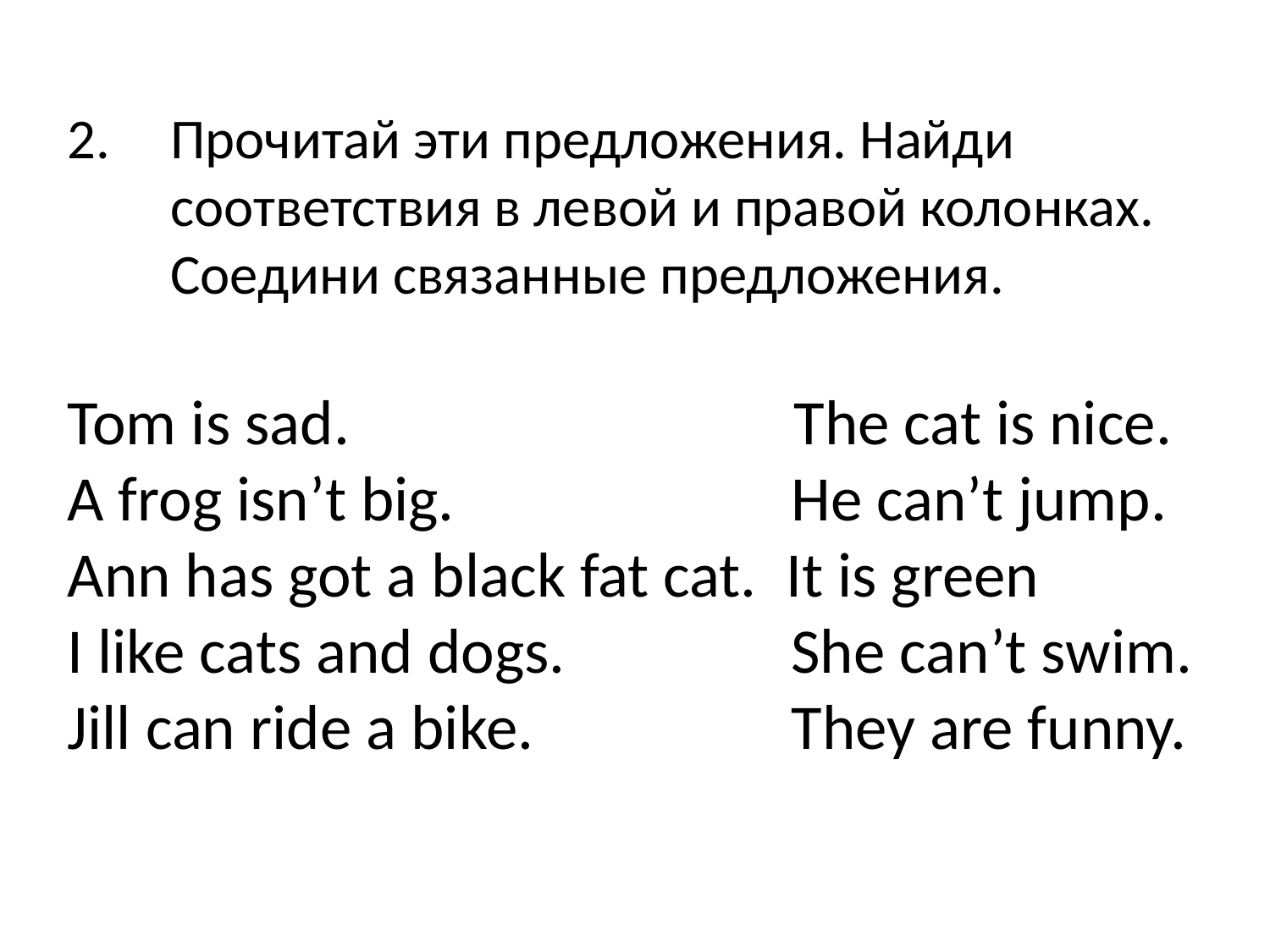

Прочитай эти предложения. Найди соответствия в левой и правой колонках.  Соедини связанные предложения.

Tom is sad.	                        The cat is nice.
A frog isn’t big.	               He can’t jump.
Ann has got a black fat cat.  It is green
I like cats and dogs.	               She can’t swim.
Jill can ride a bike.	               They are funny.